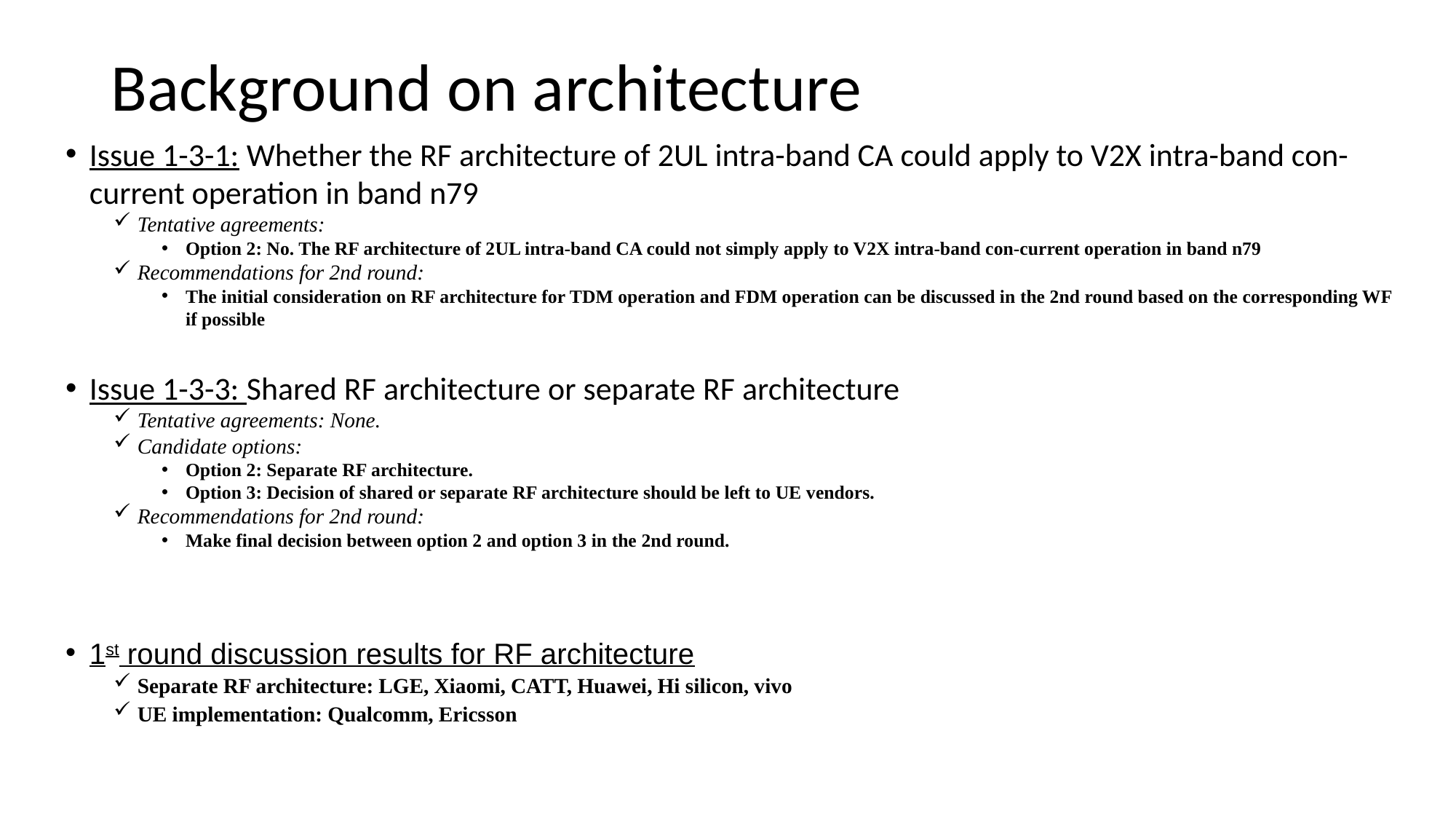

# Background on architecture
Issue 1-3-1: Whether the RF architecture of 2UL intra-band CA could apply to V2X intra-band con-current operation in band n79
Tentative agreements:
Option 2: No. The RF architecture of 2UL intra-band CA could not simply apply to V2X intra-band con-current operation in band n79
Recommendations for 2nd round:
The initial consideration on RF architecture for TDM operation and FDM operation can be discussed in the 2nd round based on the corresponding WF if possible

Issue 1-3-3: Shared RF architecture or separate RF architecture
Tentative agreements: None.
Candidate options:
Option 2: Separate RF architecture.
Option 3: Decision of shared or separate RF architecture should be left to UE vendors.
Recommendations for 2nd round:
Make final decision between option 2 and option 3 in the 2nd round.

1st round discussion results for RF architecture
Separate RF architecture: LGE, Xiaomi, CATT, Huawei, Hi silicon, vivo
UE implementation: Qualcomm, Ericsson